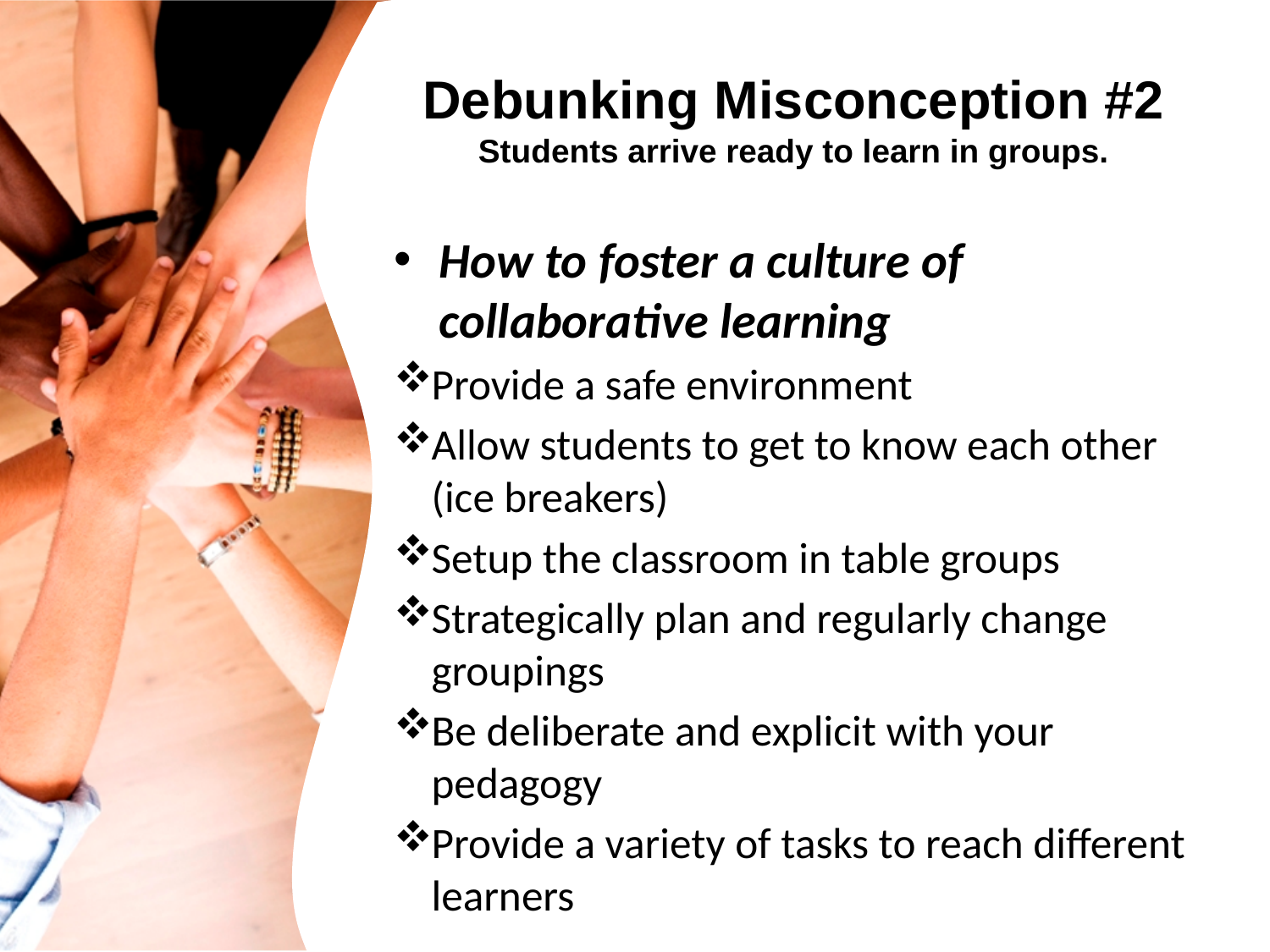

# Debunking Misconception #2 Students arrive ready to learn in groups.
How to foster a culture of collaborative learning
Provide a safe environment
Allow students to get to know each other (ice breakers)
Setup the classroom in table groups
Strategically plan and regularly change groupings
Be deliberate and explicit with your pedagogy
Provide a variety of tasks to reach different learners